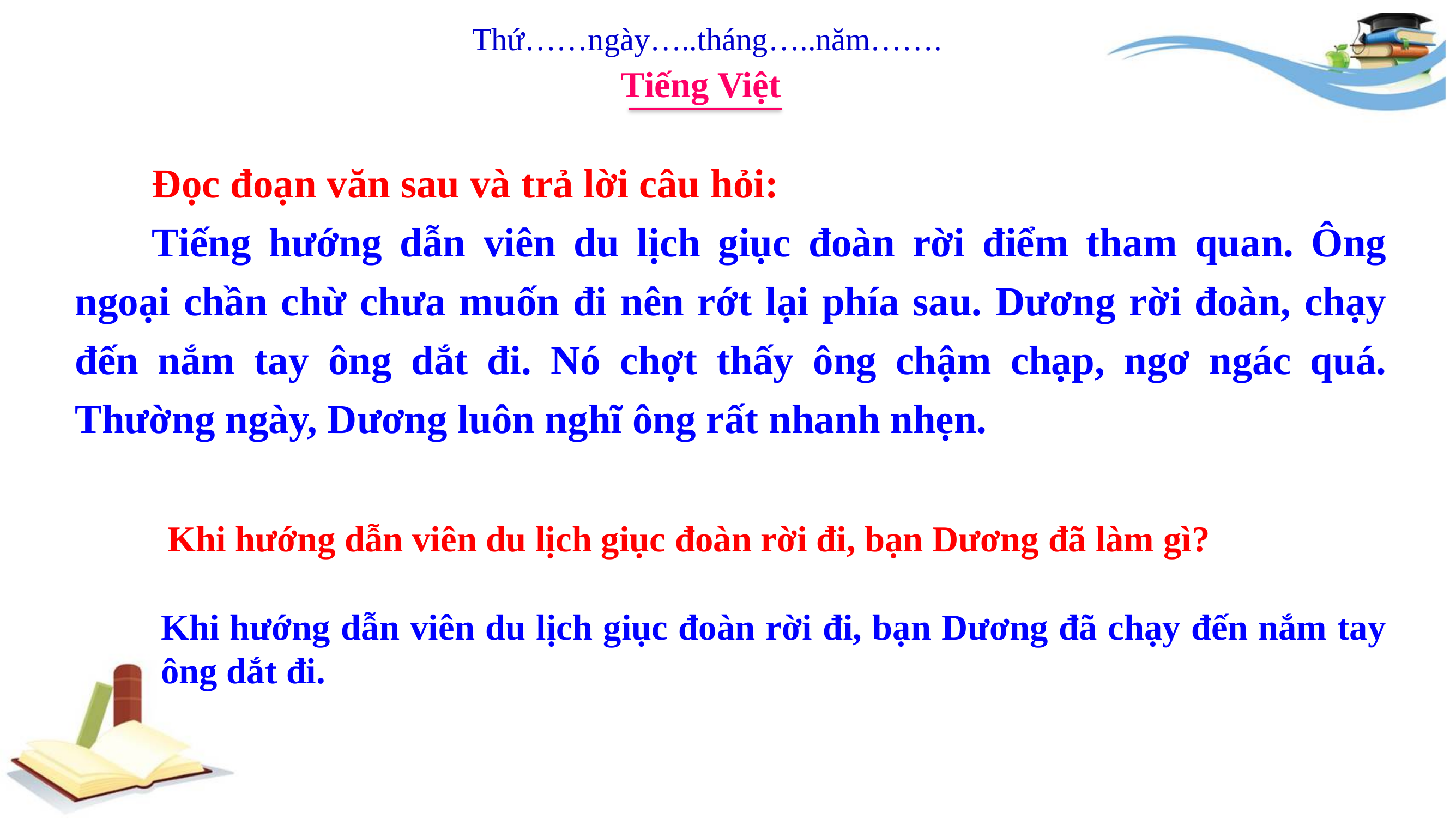

Thứ……ngày…..tháng…..năm…….
Tiếng Việt
Đọc đoạn văn sau và trả lời câu hỏi:
Tiếng hướng dẫn viên du lịch giục đoàn rời điểm tham quan. Ông ngoại chần chừ chưa muốn đi nên rớt lại phía sau. Dương rời đoàn, chạy đến nắm tay ông dắt đi. Nó chợt thấy ông chậm chạp, ngơ ngác quá. Thường ngày, Dương luôn nghĩ ông rất nhanh nhẹn.
Khi hướng dẫn viên du lịch giục đoàn rời đi, bạn Dương đã làm gì?
Khi hướng dẫn viên du lịch giục đoàn rời đi, bạn Dương đã chạy đến nắm tay ông dắt đi.